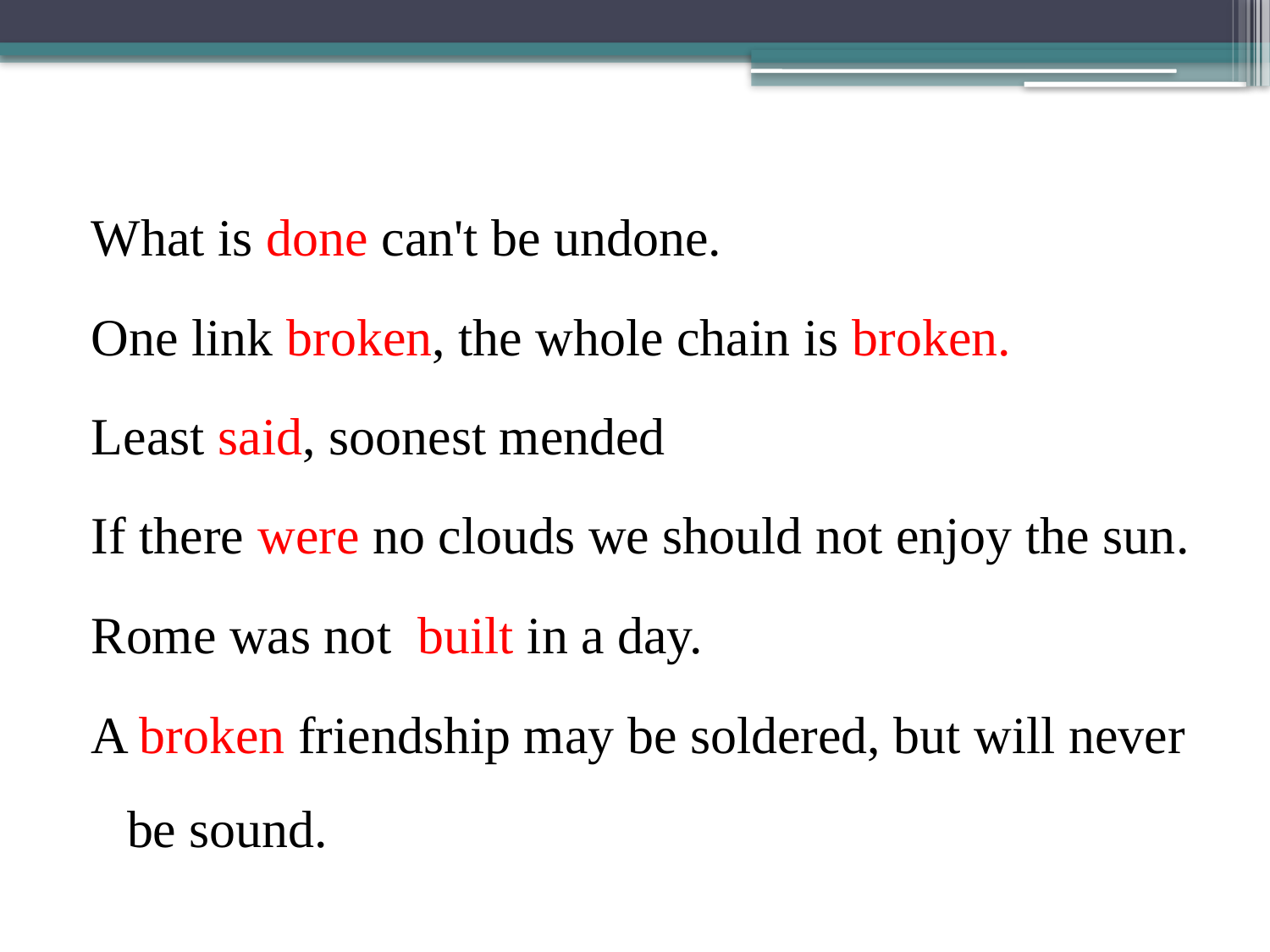

#
What is done can't be undone.
One link broken, the whole chain is broken.
Least said, soonest mended
If there were no clouds we should not enjoy the sun.
Rome was not  built in a day.
A broken friendship may be soldered, but will never be sound.